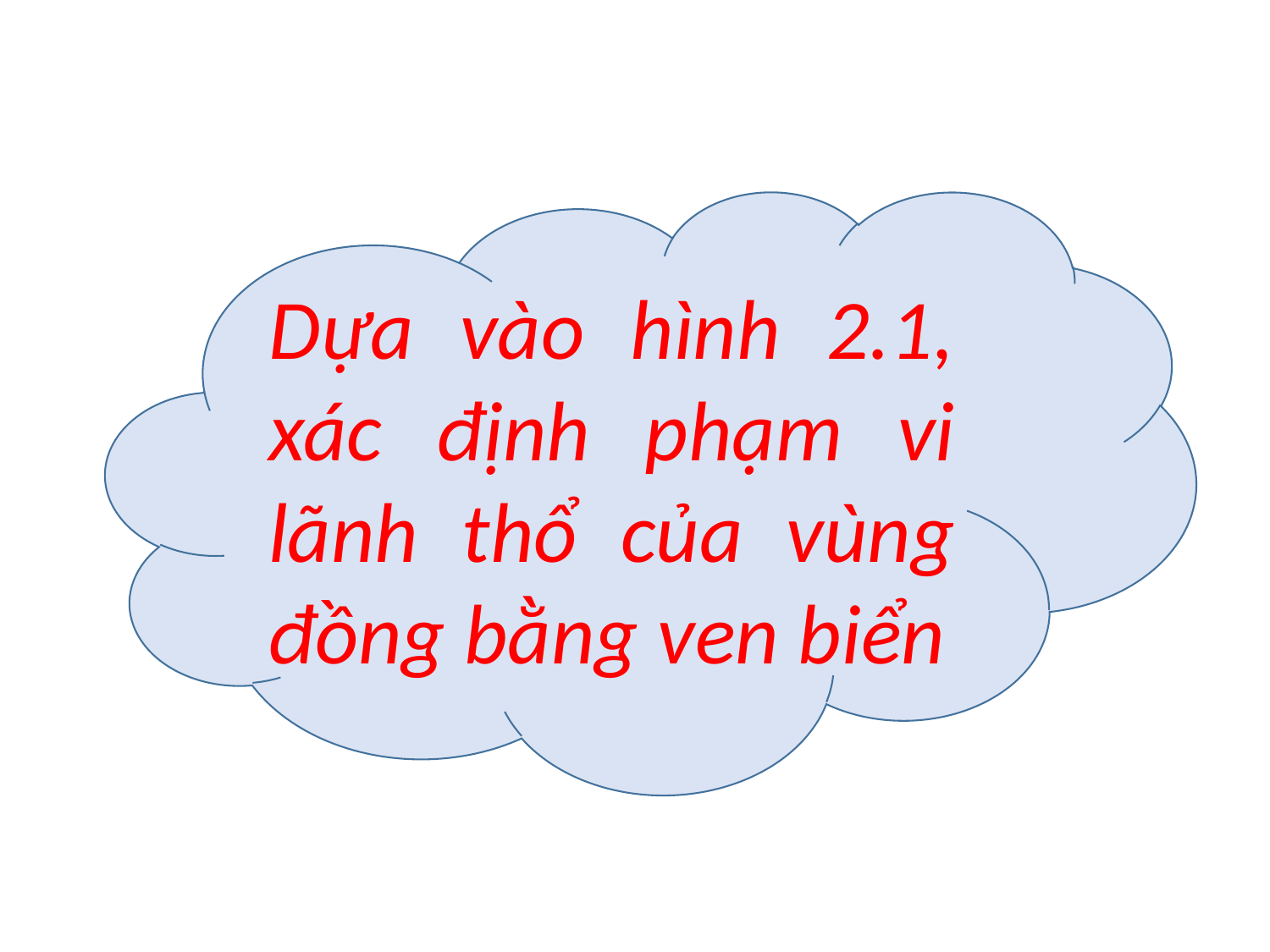

Dựa vào hình 2.1, xác định phạm vi lãnh thổ của vùng đồng bằng ven biển